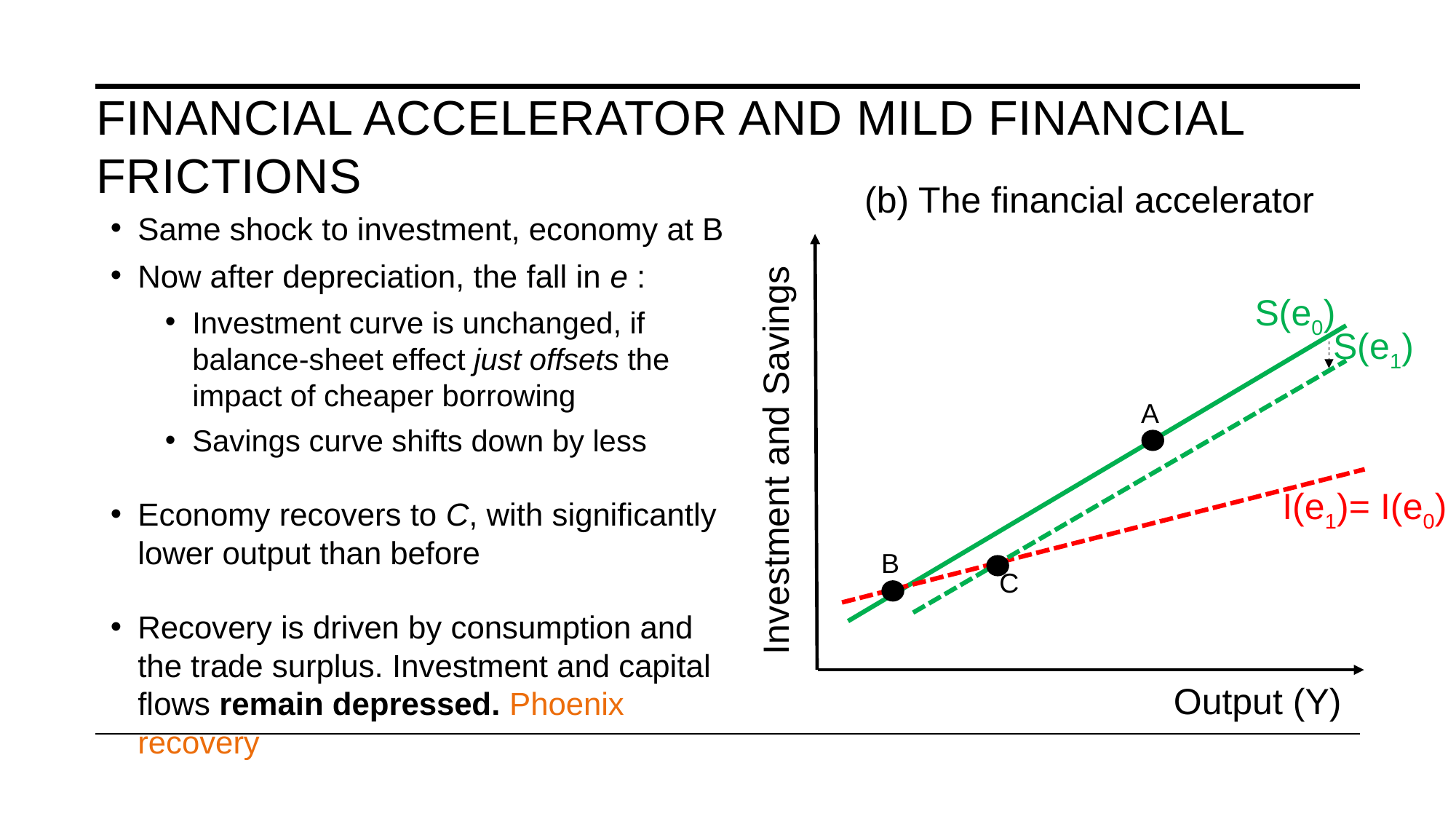

# Financial accelerator and mild financial frictions
(b) The financial accelerator
Same shock to investment, economy at B
Now after depreciation, the fall in e :
Investment curve is unchanged, if balance-sheet effect just offsets the impact of cheaper borrowing
Savings curve shifts down by less
Economy recovers to C, with significantly lower output than before
Recovery is driven by consumption and the trade surplus. Investment and capital flows remain depressed. Phoenix recovery

S(e0)
S(e1)

A

Investment and Savings

I(e1)= I(e0)
B

C

Output (Y)